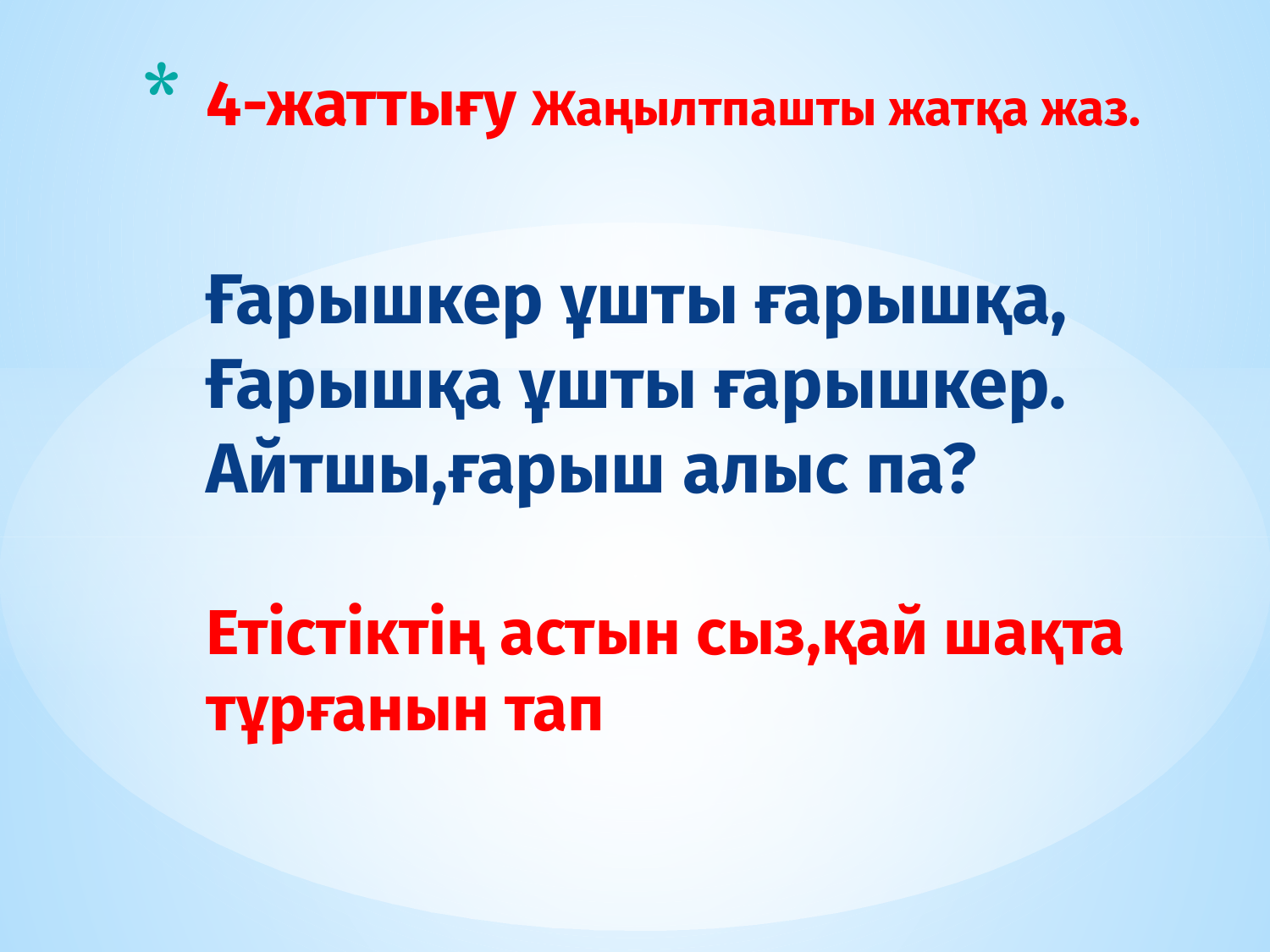

# 4-жаттығу Жаңылтпашты жатқа жаз. Ғарышкер ұшты ғарышқа, Ғарышқа ұшты ғарышкер. Айтшы,ғарыш алыс па? Етістіктің астын сыз,қай шақта тұрғанын тап